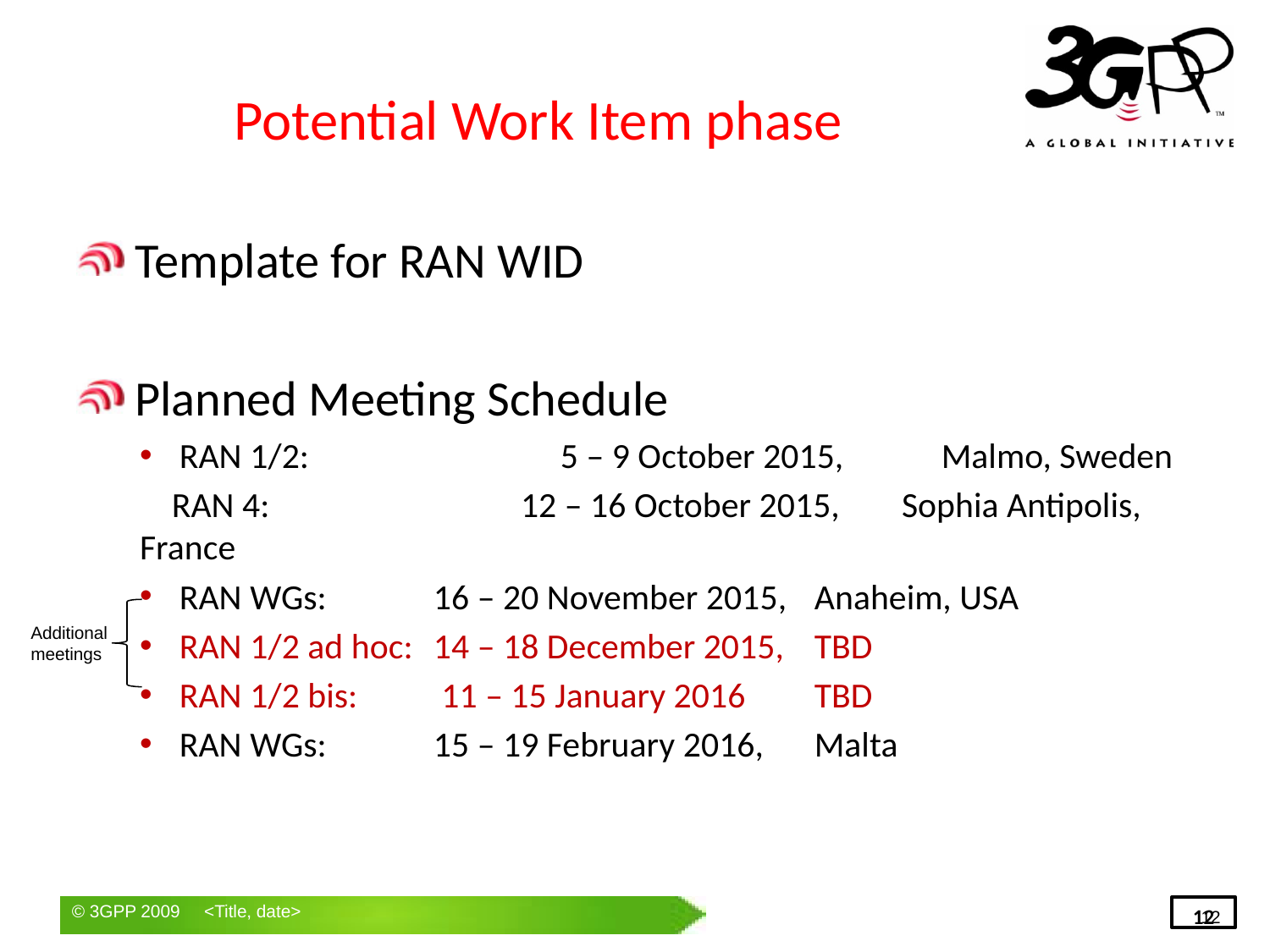

# Potential Work Item phase
 Template for RAN WID

 Planned Meeting Schedule
RAN 1/2:  		5 – 9 October 2015, 	Malmo, Sweden
    RAN 4:  		12 – 16 October 2015, 	Sophia Antipolis, France
RAN WGs: 	16 – 20 November 2015, 	Anaheim, USA
RAN 1/2 ad hoc:  	14 – 18 December 2015, 	TBD
RAN 1/2 bis:	 11 – 15 January 2016	TBD
RAN WGs:  	15 – 19 February 2016, 	Malta

Additional meetings
12